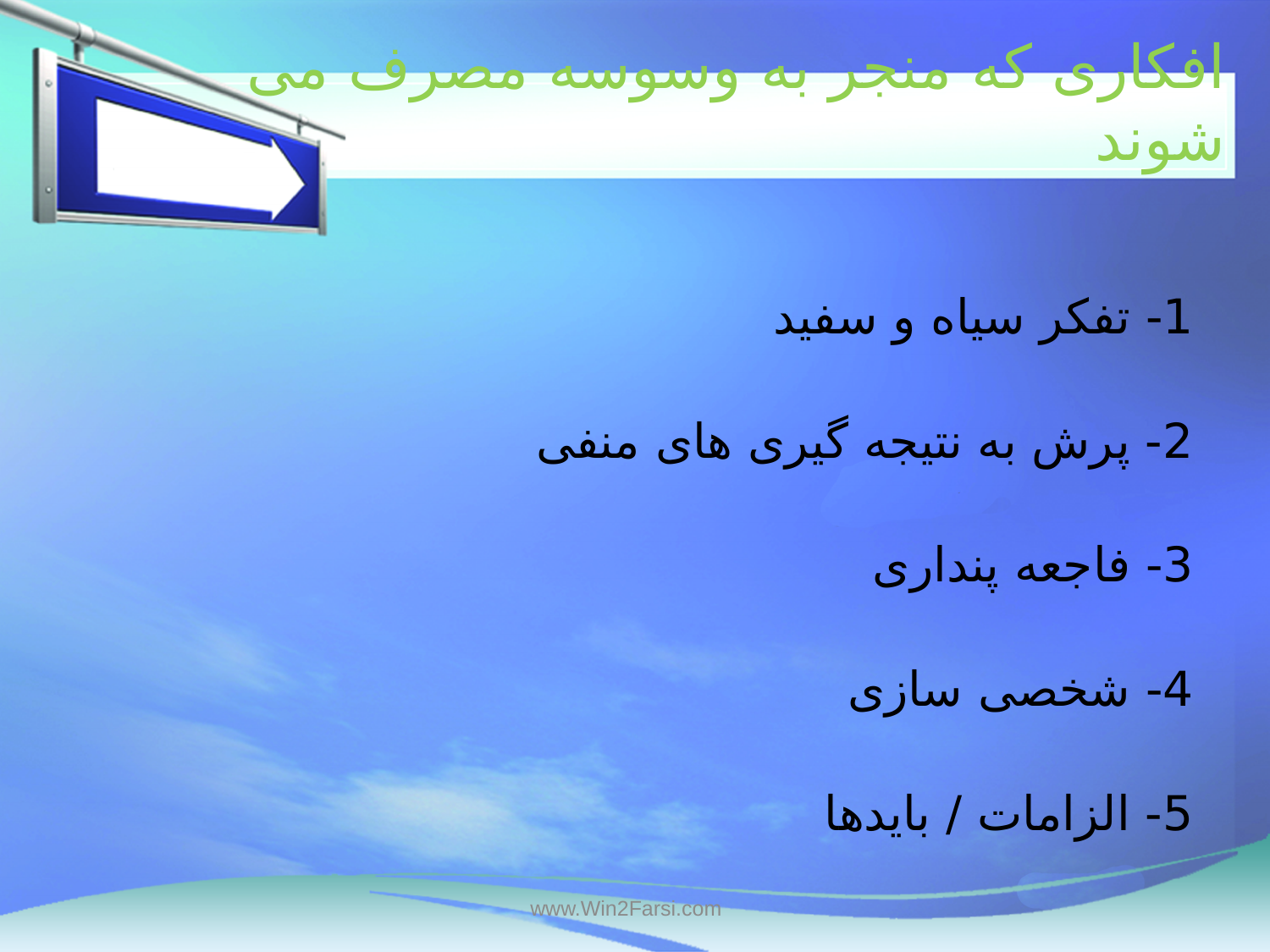

# افکاری که منجر به وسوسه مصرف می شوند
1- تفکر سیاه و سفید
2- پرش به نتیجه گیری های منفی
3- فاجعه پنداری
4- شخصی سازی
5- الزامات / بایدها

www.Win2Farsi.com